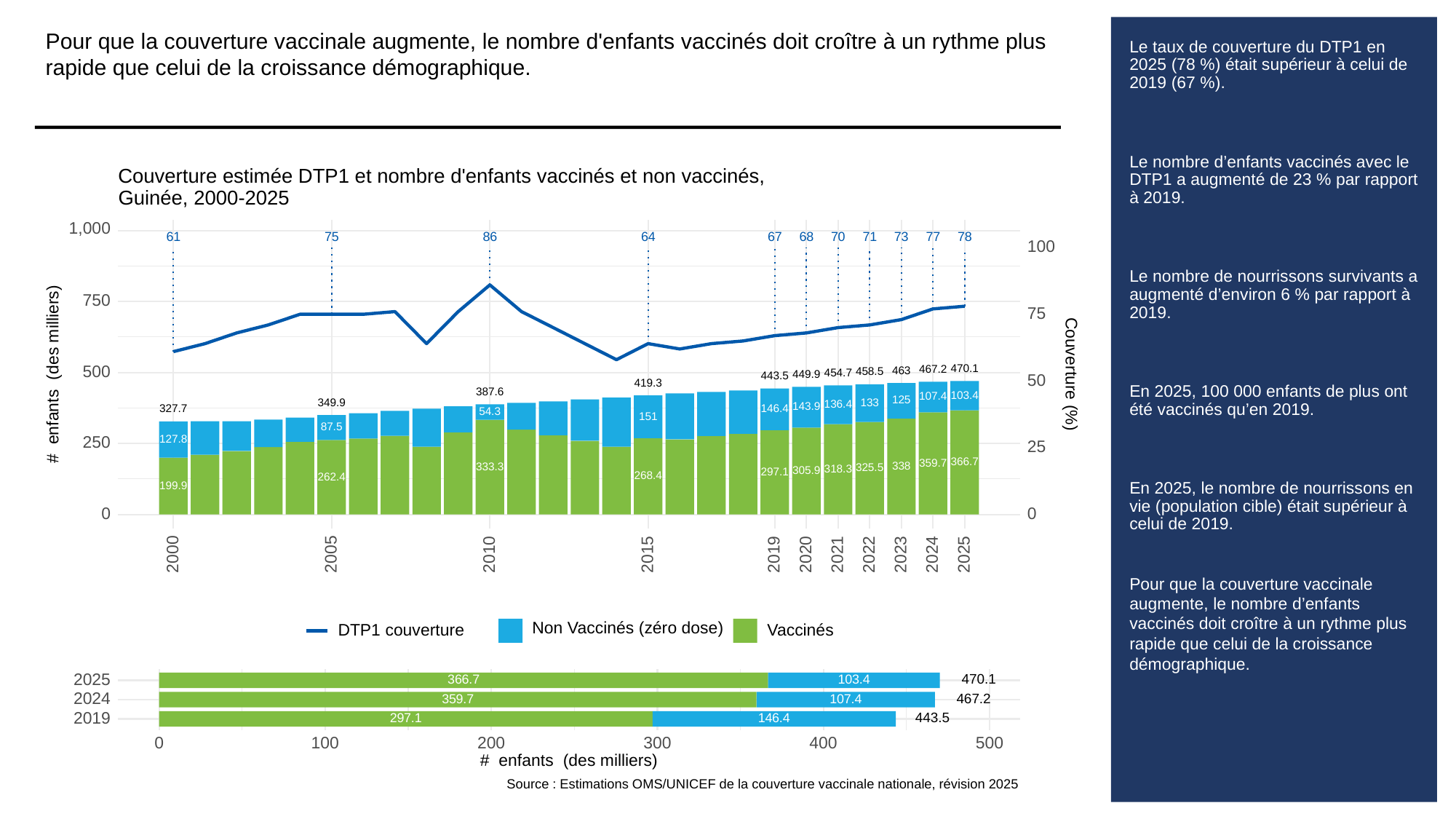

Pour que la couverture vaccinale augmente, le nombre d'enfants vaccinés doit croître à un rythme plus rapide que celui de la croissance démographique.
# Le taux de couverture du DTP1 en 2025 (78 %) était supérieur à celui de 2019 (67 %).

Le nombre d’enfants vaccinés avec le DTP1 a augmenté de 23 % par rapport à 2019.

Le nombre de nourrissons survivants a augmenté d’environ 6 % par rapport à 2019.

En 2025, 100 000 enfants de plus ont été vaccinés qu’en 2019.

En 2025, le nombre de nourrissons en vie (population cible) était supérieur à celui de 2019.

Pour que la couverture vaccinale augmente, le nombre d’enfants vaccinés doit croître à un rythme plus rapide que celui de la croissance démographique.

Couverture estimée DTP1 et nombre d'enfants vaccinés et non vaccinés,
Guinée, 2000-2025

1,000

73
61
86
64
67
68
70
78
75
71
77
100

750

75

470.1
467.2
500
#  enfants  (des milliers)
Couverture (%)
463
458.5
454.7
449.9
443.5

50
419.3

387.6

103.4

107.4

125

349.9
133

136.4

143.9

146.4
327.7

54.3

151

87.5

127.8

250

25

366.7
359.7
338
333.3
325.5
318.3
305.9
297.1
268.4
262.4

199.9
0
0

2023
2000
2005
2010
2015
2019
2020
2021
2022
2024
2025

Non Vaccinés (zéro dose)
Vaccinés
DTP1 couverture

2025
470.1
366.7
103.4

2024
467.2
359.7
107.4

2019
443.5
297.1
146.4

300
0
100
200
400
500
#  enfants  (des milliers)
Source : Estimations OMS/UNICEF de la couverture vaccinale nationale, révision 2025